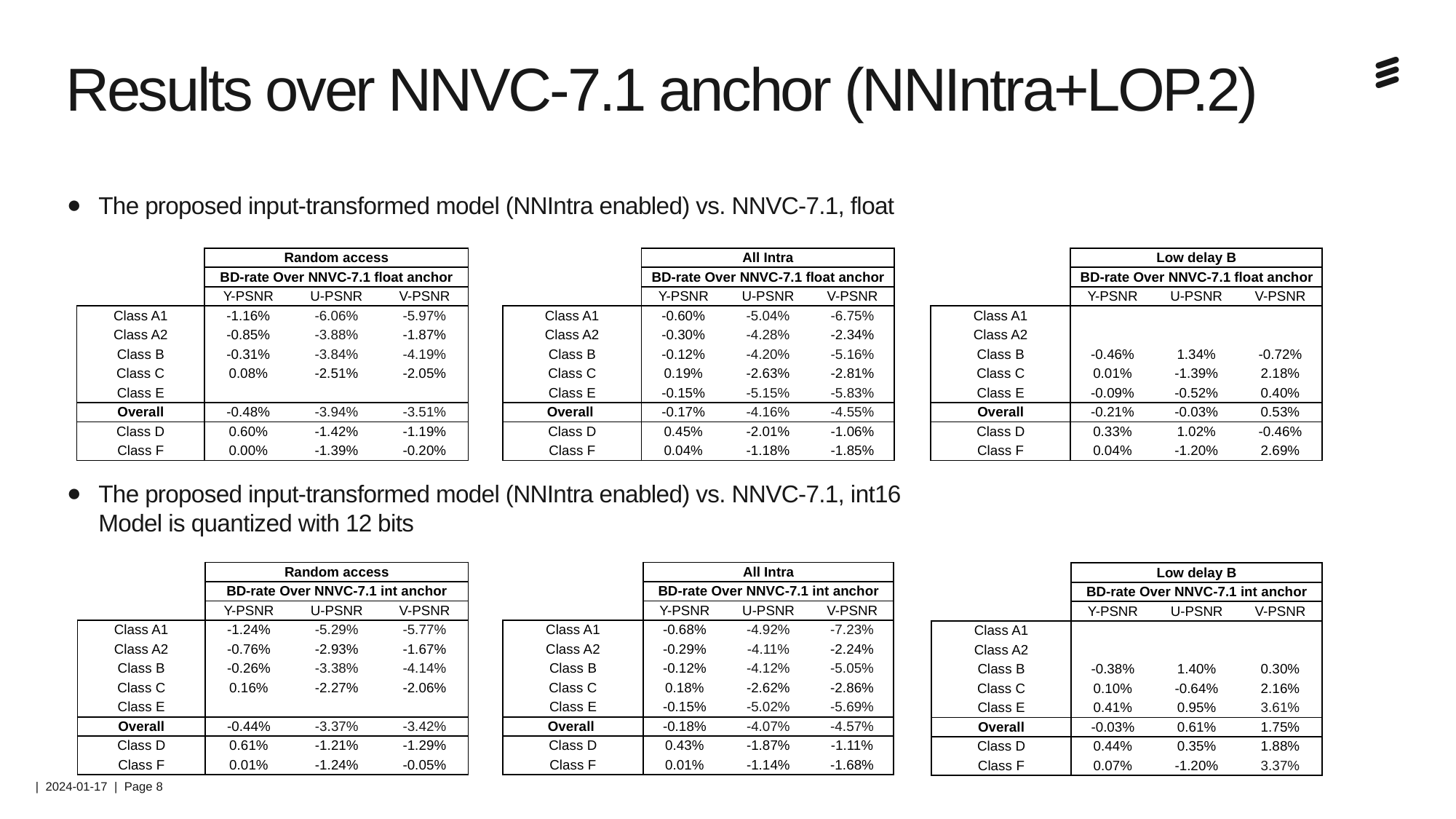

# Results over NNVC-7.1 anchor (NNIntra+LOP.2)
The proposed input-transformed model (NNIntra enabled) vs. NNVC-7.1, float

The proposed input-transformed model (NNIntra enabled) vs. NNVC-7.1, int16
Model is quantized with 12 bits
|  | Random access |  |  |
| --- | --- | --- | --- |
|  | BD-rate Over NNVC-7.1 float anchor |  |  |
|  | Y-PSNR | U-PSNR | V-PSNR |
| Class A1 | -1.16% | -6.06% | -5.97% |
| Class A2 | -0.85% | -3.88% | -1.87% |
| Class B | -0.31% | -3.84% | -4.19% |
| Class C | 0.08% | -2.51% | -2.05% |
| Class E |  |  |  |
| Overall | -0.48% | -3.94% | -3.51% |
| Class D | 0.60% | -1.42% | -1.19% |
| Class F | 0.00% | -1.39% | -0.20% |
|  | All Intra |  |  |
| --- | --- | --- | --- |
|  | BD-rate Over NNVC-7.1 float anchor |  |  |
|  | Y-PSNR | U-PSNR | V-PSNR |
| Class A1 | -0.60% | -5.04% | -6.75% |
| Class A2 | -0.30% | -4.28% | -2.34% |
| Class B | -0.12% | -4.20% | -5.16% |
| Class C | 0.19% | -2.63% | -2.81% |
| Class E | -0.15% | -5.15% | -5.83% |
| Overall | -0.17% | -4.16% | -4.55% |
| Class D | 0.45% | -2.01% | -1.06% |
| Class F | 0.04% | -1.18% | -1.85% |
|  | Low delay B |  |  |
| --- | --- | --- | --- |
|  | BD-rate Over NNVC-7.1 float anchor |  |  |
|  | Y-PSNR | U-PSNR | V-PSNR |
| Class A1 |  |  |  |
| Class A2 |  |  |  |
| Class B | -0.46% | 1.34% | -0.72% |
| Class C | 0.01% | -1.39% | 2.18% |
| Class E | -0.09% | -0.52% | 0.40% |
| Overall | -0.21% | -0.03% | 0.53% |
| Class D | 0.33% | 1.02% | -0.46% |
| Class F | 0.04% | -1.20% | 2.69% |
|  | All Intra |  |  |
| --- | --- | --- | --- |
|  | BD-rate Over NNVC-7.1 int anchor |  |  |
|  | Y-PSNR | U-PSNR | V-PSNR |
| Class A1 | -0.68% | -4.92% | -7.23% |
| Class A2 | -0.29% | -4.11% | -2.24% |
| Class B | -0.12% | -4.12% | -5.05% |
| Class C | 0.18% | -2.62% | -2.86% |
| Class E | -0.15% | -5.02% | -5.69% |
| Overall | -0.18% | -4.07% | -4.57% |
| Class D | 0.43% | -1.87% | -1.11% |
| Class F | 0.01% | -1.14% | -1.68% |
|  | Random access |  |  |
| --- | --- | --- | --- |
|  | BD-rate Over NNVC-7.1 int anchor |  |  |
|  | Y-PSNR | U-PSNR | V-PSNR |
| Class A1 | -1.24% | -5.29% | -5.77% |
| Class A2 | -0.76% | -2.93% | -1.67% |
| Class B | -0.26% | -3.38% | -4.14% |
| Class C | 0.16% | -2.27% | -2.06% |
| Class E |  |  |  |
| Overall | -0.44% | -3.37% | -3.42% |
| Class D | 0.61% | -1.21% | -1.29% |
| Class F | 0.01% | -1.24% | -0.05% |
|  | Low delay B |  |  |
| --- | --- | --- | --- |
|  | BD-rate Over NNVC-7.1 int anchor |  |  |
|  | Y-PSNR | U-PSNR | V-PSNR |
| Class A1 |  |  |  |
| Class A2 |  |  |  |
| Class B | -0.38% | 1.40% | 0.30% |
| Class C | 0.10% | -0.64% | 2.16% |
| Class E | 0.41% | 0.95% | 3.61% |
| Overall | -0.03% | 0.61% | 1.75% |
| Class D | 0.44% | 0.35% | 1.88% |
| Class F | 0.07% | -1.20% | 3.37% |